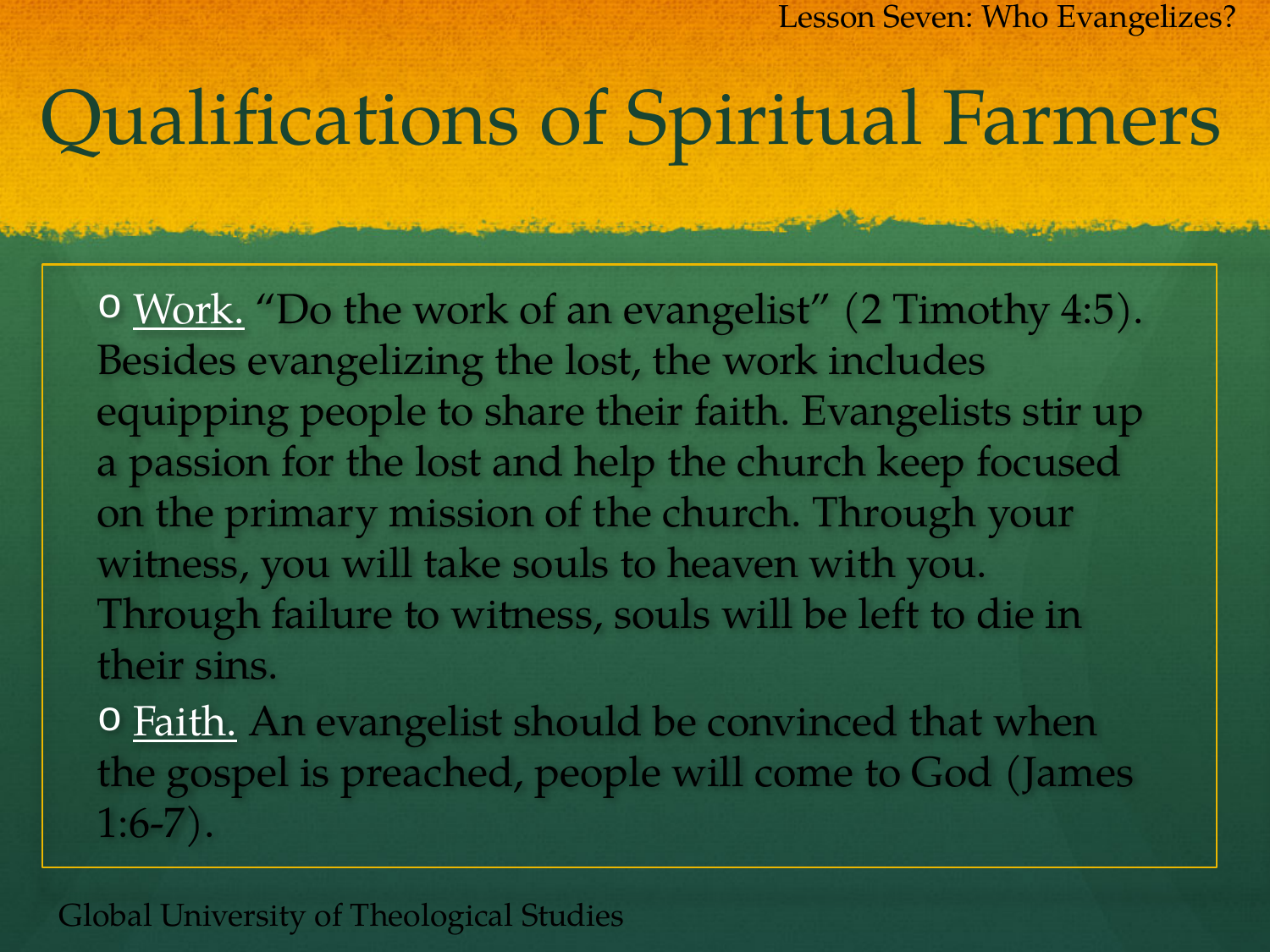

Lesson Seven: Who Evangelizes?

# Qualifications of Spiritual Farmers

 Work. “Do the work of an evangelist” (2 Timothy 4:5). Besides evangelizing the lost, the work includes equipping people to share their faith. Evangelists stir up a passion for the lost and help the church keep focused on the primary mission of the church. Through your witness, you will take souls to heaven with you. Through failure to witness, souls will be left to die in their sins.
 Faith. An evangelist should be convinced that when the gospel is preached, people will come to God (James 1:6-7).
Global University of Theological Studies